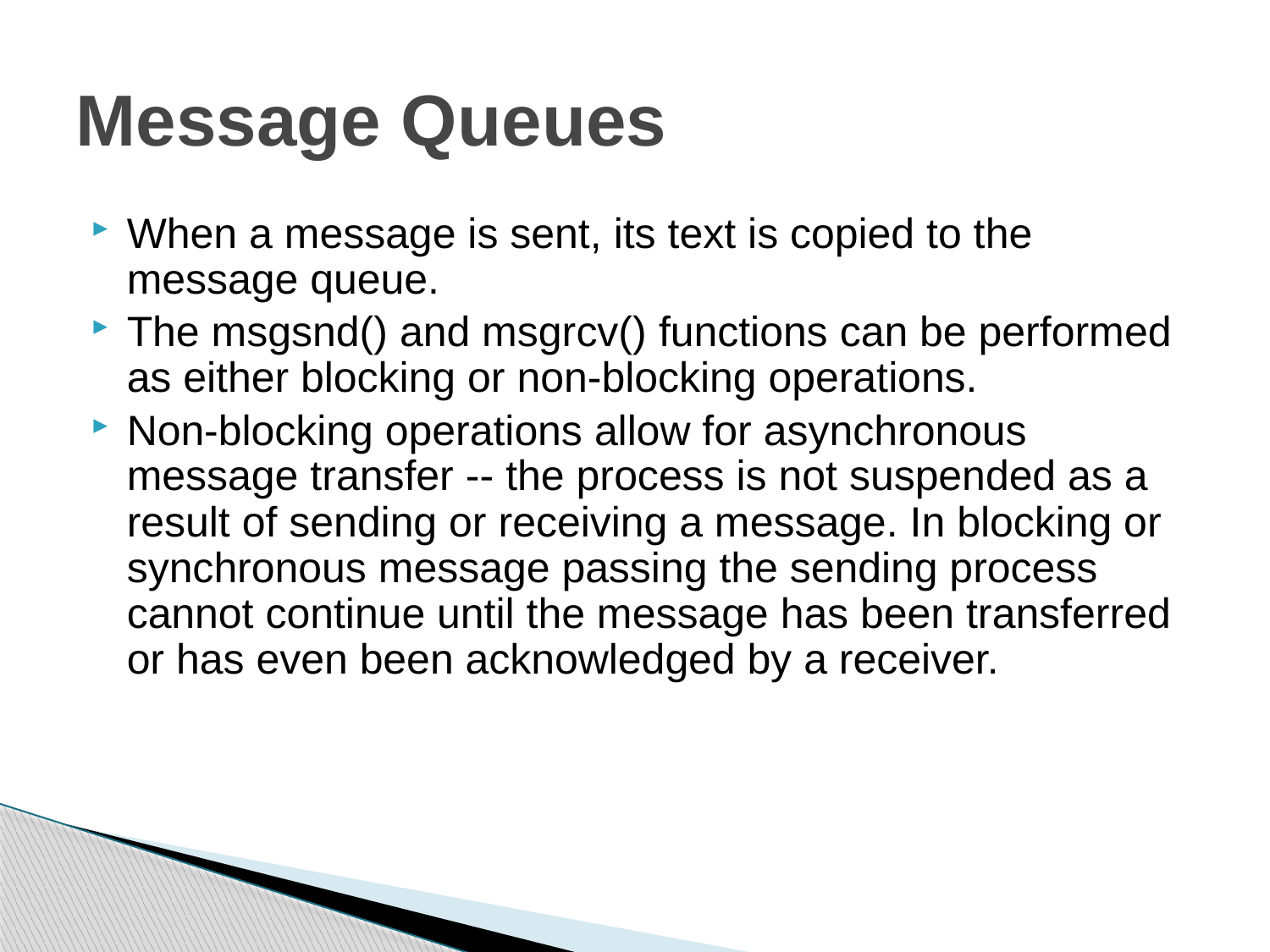

# Message Queues
When a message is sent, its text is copied to the message queue.
The msgsnd() and msgrcv() functions can be performed as either blocking or non-blocking operations.
Non-blocking operations allow for asynchronous message transfer -- the process is not suspended as a result of sending or receiving a message. In blocking or synchronous message passing the sending process cannot continue until the message has been transferred or has even been acknowledged by a receiver.